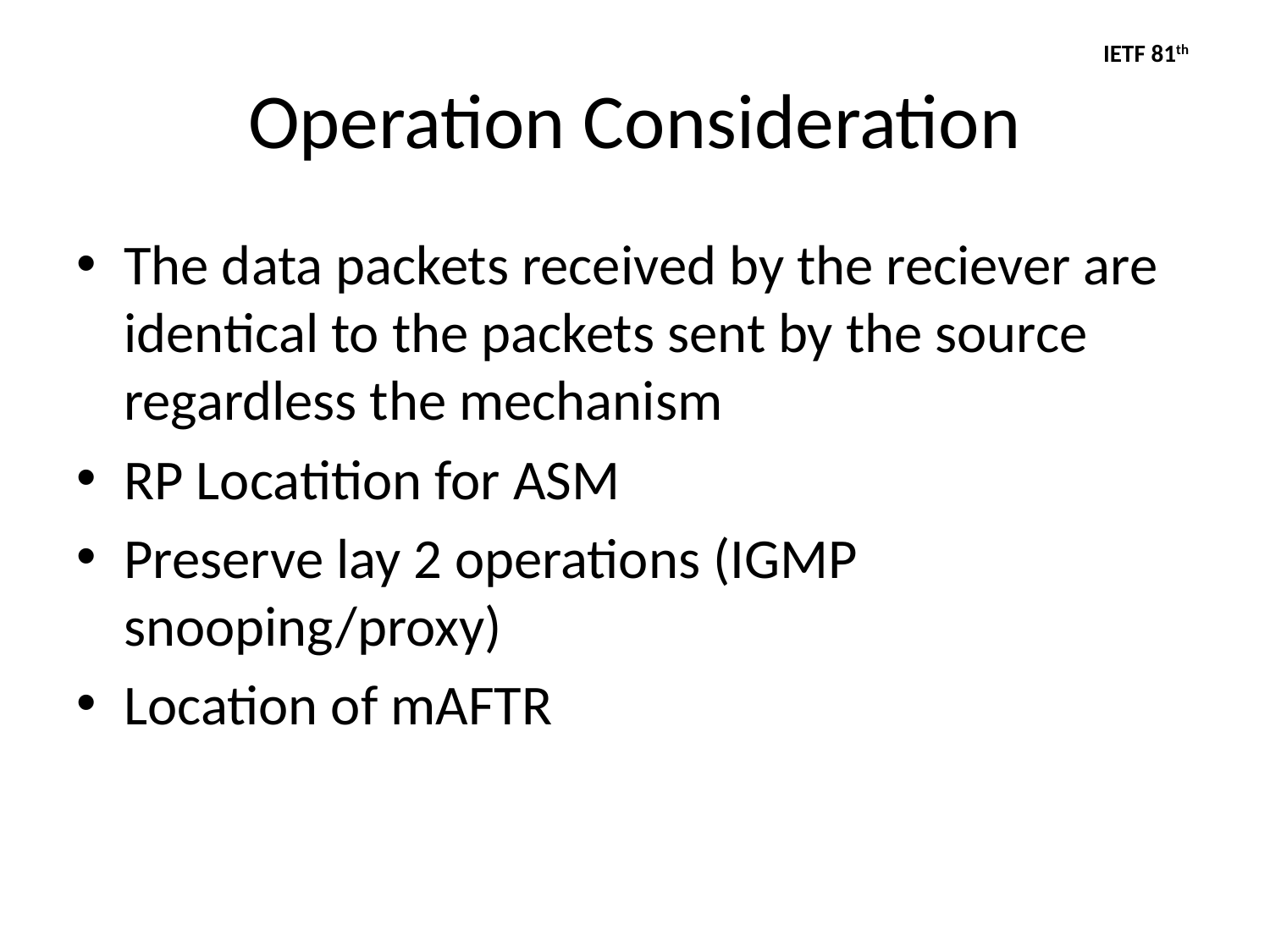

# Operation Consideration
The data packets received by the reciever are identical to the packets sent by the source regardless the mechanism
RP Locatition for ASM
Preserve lay 2 operations (IGMP snooping/proxy)
Location of mAFTR